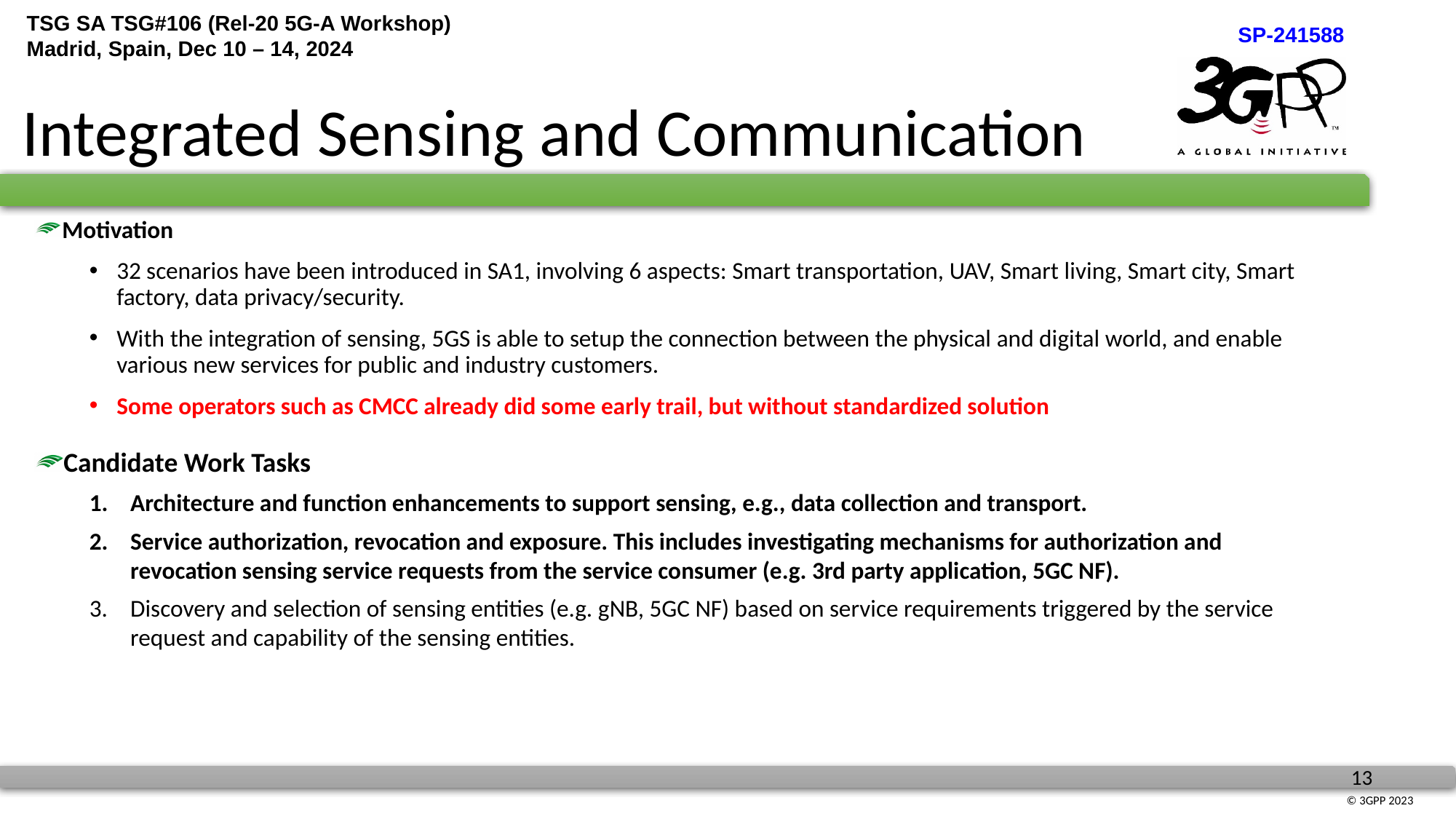

# Integrated Sensing and Communication
Motivation
32 scenarios have been introduced in SA1, involving 6 aspects: Smart transportation, UAV, Smart living, Smart city, Smart factory, data privacy/security.
With the integration of sensing, 5GS is able to setup the connection between the physical and digital world, and enable various new services for public and industry customers.
Some operators such as CMCC already did some early trail, but without standardized solution

Candidate Work Tasks
Architecture and function enhancements to support sensing, e.g., data collection and transport.
Service authorization, revocation and exposure. This includes investigating mechanisms for authorization and revocation sensing service requests from the service consumer (e.g. 3rd party application, 5GC NF).
Discovery and selection of sensing entities (e.g. gNB, 5GC NF) based on service requirements triggered by the service request and capability of the sensing entities.